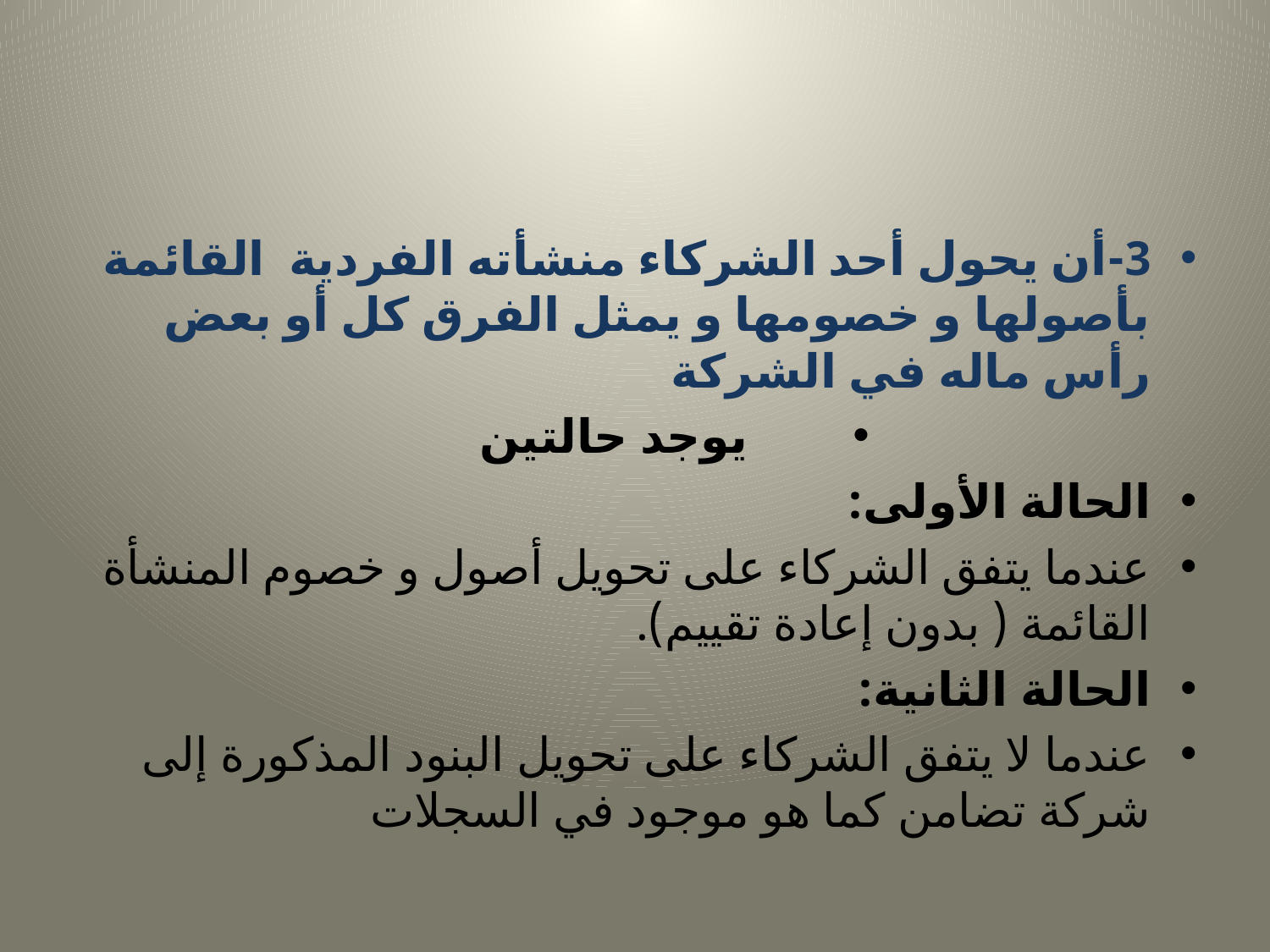

#
3-أن يحول أحد الشركاء منشأته الفردية  القائمة بأصولها و خصومها و يمثل الفرق كل أو بعض رأس ماله في الشركة
يوجد حالتين
الحالة الأولى:
عندما يتفق الشركاء على تحويل أصول و خصوم المنشأة القائمة ( بدون إعادة تقييم).
الحالة الثانية:
عندما لا يتفق الشركاء على تحويل البنود المذكورة إلى شركة تضامن كما هو موجود في السجلات